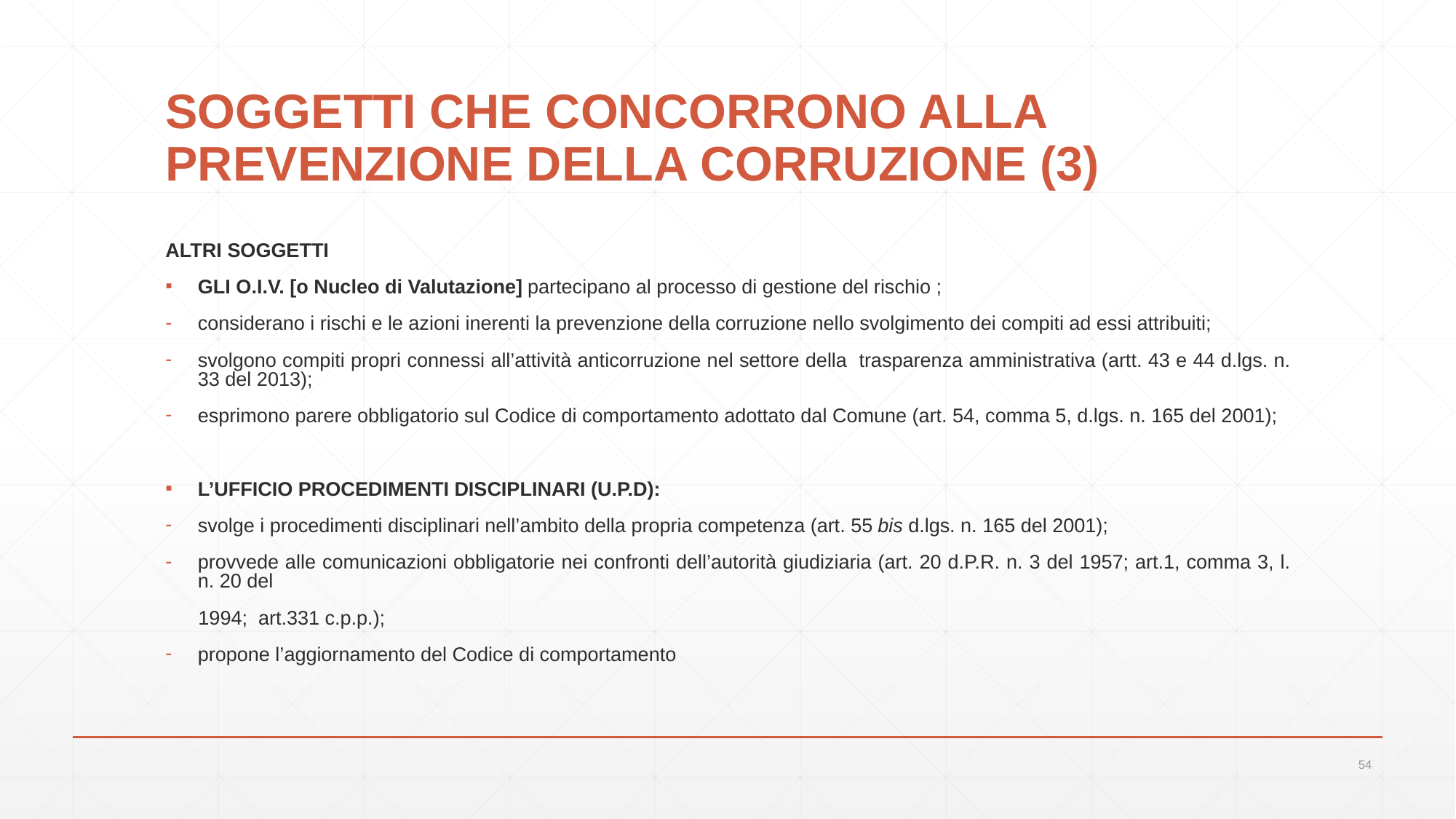

# SOGGETTI CHE CONCORRONO ALLA PREVENZIONE DELLA CORRUZIONE (3)
ALTRI SOGGETTI
GLI O.I.V. [o Nucleo di Valutazione] partecipano al processo di gestione del rischio ;
considerano i rischi e le azioni inerenti la prevenzione della corruzione nello svolgimento dei compiti ad essi attribuiti;
svolgono compiti propri connessi all’attività anticorruzione nel settore della  trasparenza amministrativa (artt. 43 e 44 d.lgs. n. 33 del 2013);
esprimono parere obbligatorio sul Codice di comportamento adottato dal Comune (art. 54, comma 5, d.lgs. n. 165 del 2001);

L’UFFICIO PROCEDIMENTI DISCIPLINARI (U.P.D):
svolge i procedimenti disciplinari nell’ambito della propria competenza (art. 55 bis d.lgs. n. 165 del 2001);
provvede alle comunicazioni obbligatorie nei confronti dell’autorità giudiziaria (art. 20 d.P.R. n. 3 del 1957; art.1, comma 3, l. n. 20 del
      1994;  art.331 c.p.p.);
propone l’aggiornamento del Codice di comportamento

54